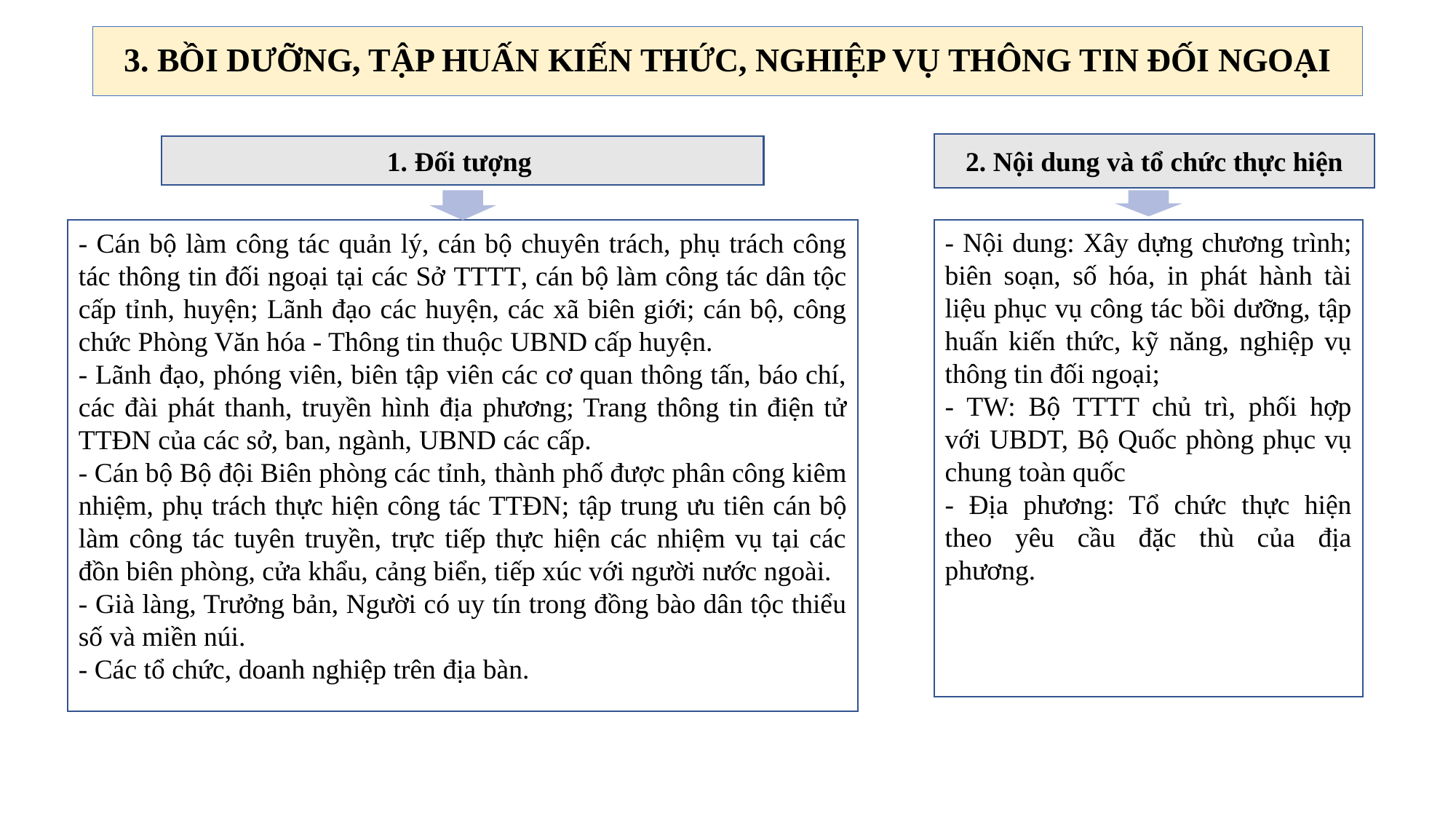

# 3. BỒI DƯỠNG, TẬP HUẤN KIẾN THỨC, NGHIỆP VỤ THÔNG TIN ĐỐI NGOẠI
2. Nội dung và tổ chức thực hiện
1. Đối tượng

- Nội dung: Xây dựng chương trình; biên soạn, số hóa, in phát hành tài liệu phục vụ công tác bồi dưỡng, tập huấn kiến thức, kỹ năng, nghiệp vụ thông tin đối ngoại;
- TW: Bộ TTTT chủ trì, phối hợp với UBDT, Bộ Quốc phòng phục vụ chung toàn quốc
- Địa phương: Tổ chức thực hiện theo yêu cầu đặc thù của địa phương.
- Cán bộ làm công tác quản lý, cán bộ chuyên trách, phụ trách công tác thông tin đối ngoại tại các Sở TTTT, cán bộ làm công tác dân tộc cấp tỉnh, huyện; Lãnh đạo các huyện, các xã biên giới; cán bộ, công chức Phòng Văn hóa - Thông tin thuộc UBND cấp huyện.
- Lãnh đạo, phóng viên, biên tập viên các cơ quan thông tấn, báo chí, các đài phát thanh, truyền hình địa phương; Trang thông tin điện tử TTĐN của các sở, ban, ngành, UBND các cấp.
- Cán bộ Bộ đội Biên phòng các tỉnh, thành phố được phân công kiêm nhiệm, phụ trách thực hiện công tác TTĐN; tập trung ưu tiên cán bộ làm công tác tuyên truyền, trực tiếp thực hiện các nhiệm vụ tại các đồn biên phòng, cửa khẩu, cảng biển, tiếp xúc với người nước ngoài.
- Già làng, Trưởng bản, Người có uy tín trong đồng bào dân tộc thiểu số và miền núi.
- Các tổ chức, doanh nghiệp trên địa bàn.